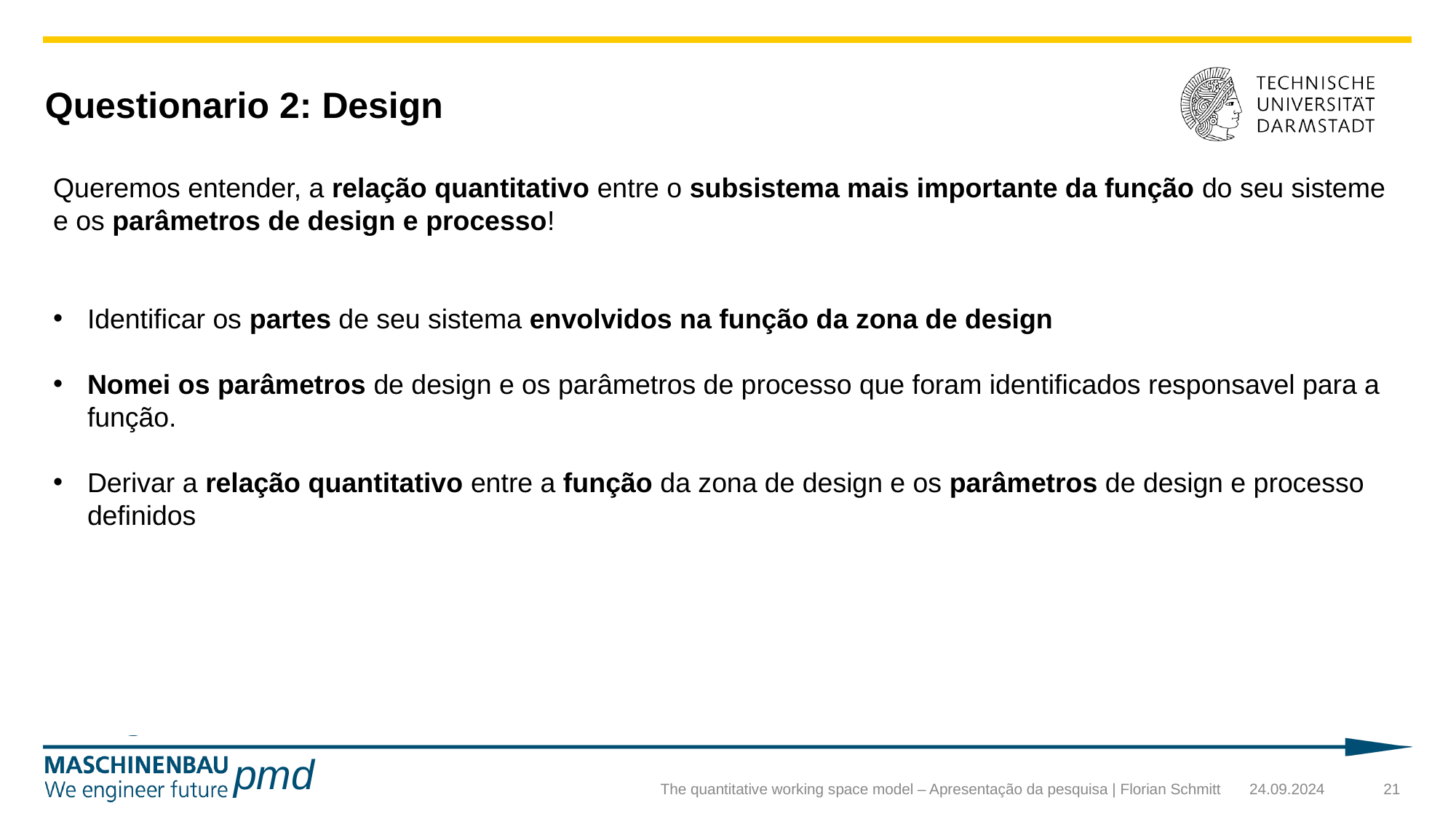

# Questionario 2: Design
Queremos entender, a relação quantitativo entre o subsistema mais importante da função do seu sisteme e os parâmetros de design e processo!

Identificar os partes de seu sistema envolvidos na função da zona de design

Nomei os parâmetros de design e os parâmetros de processo que foram identificados responsavel para a função.

Derivar a relação quantitativo entre a função da zona de design e os parâmetros de design e processo definidos

The quantitative working space model – Apresentação da pesquisa | Florian Schmitt
24.09.2024
21